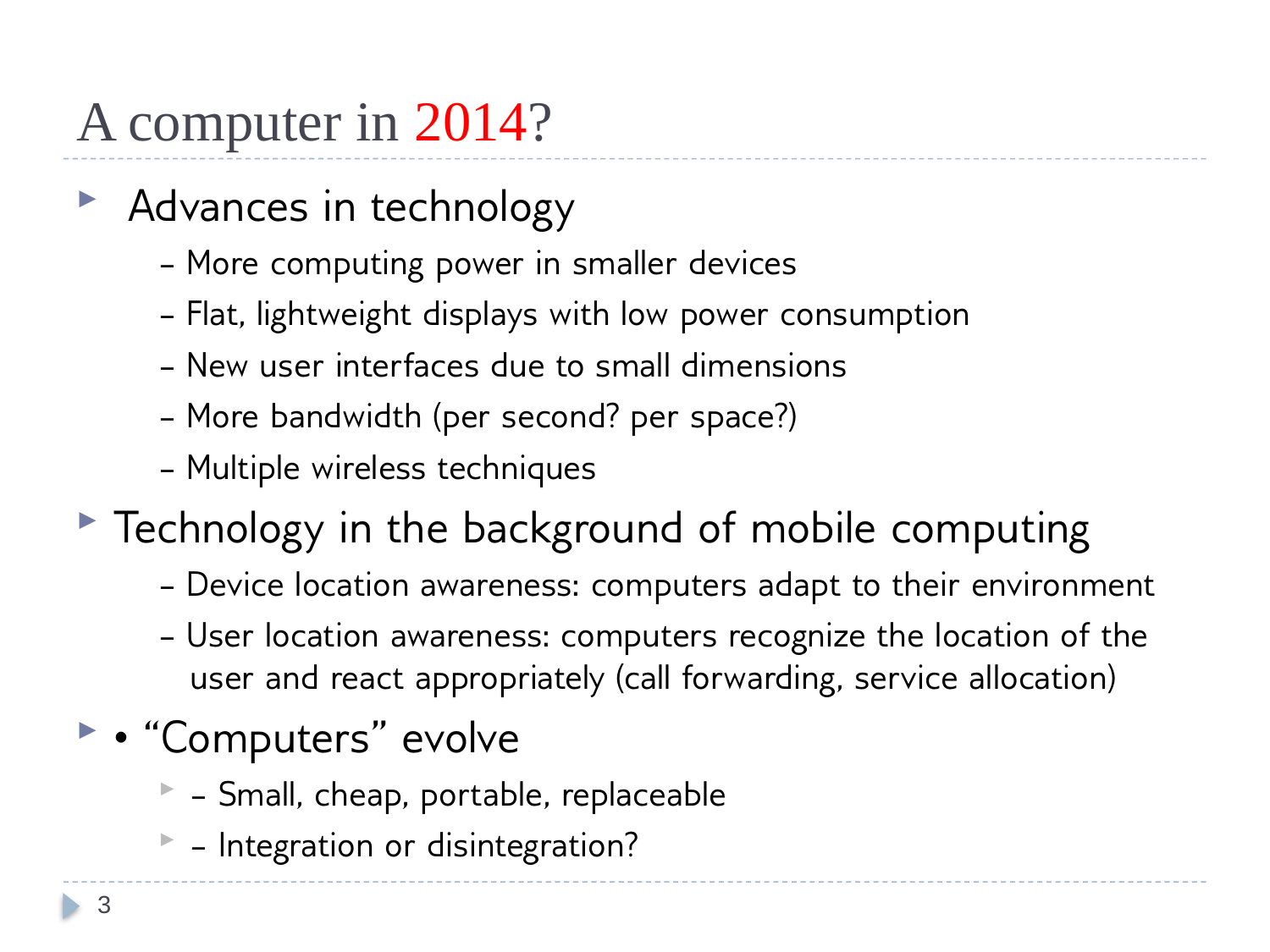

# A computer in 2014?
 Advances in technology
– More computing power in smaller devices
– Flat, lightweight displays with low power consumption
– New user interfaces due to small dimensions
– More bandwidth (per second? per space?)
– Multiple wireless techniques
Technology in the background of mobile computing
– Device location awareness: computers adapt to their environment
– User location awareness: computers recognize the location of the user and react appropriately (call forwarding, service allocation)
• “Computers” evolve
– Small, cheap, portable, replaceable
– Integration or disintegration?
3